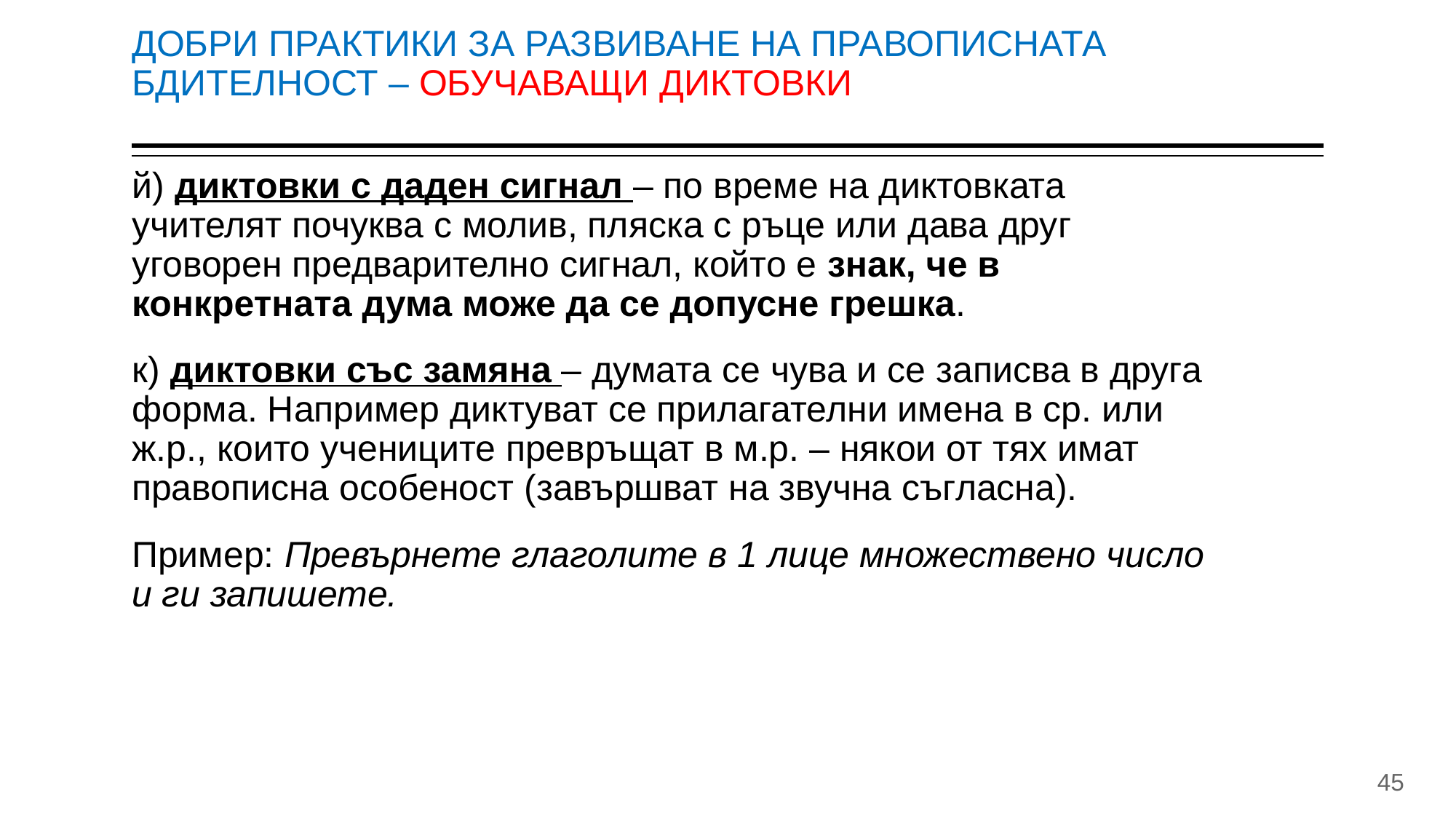

# ДОБРИ ПРАКТИКИ ЗА РАЗВИВАНЕ НА ПРАВОПИСНАТА БДИТЕЛНОСТ – ОБУЧАВАЩИ ДИКТОВКИ
й) диктовки с даден сигнал – по време на диктовката учителят почуква с молив, пляска с ръце или дава друг уговорен предварително сигнал, който е знак, че в конкретната дума може да се допусне грешка.
к) диктовки със замяна – думата се чува и се записва в друга форма. Например диктуват се прилагателни имена в ср. или ж.р., които учениците превръщат в м.р. – някои от тях имат правописна особеност (завършват на звучна съгласна).
Пример: Превърнете глаголите в 1 лице множествено число и ги запишете.

45